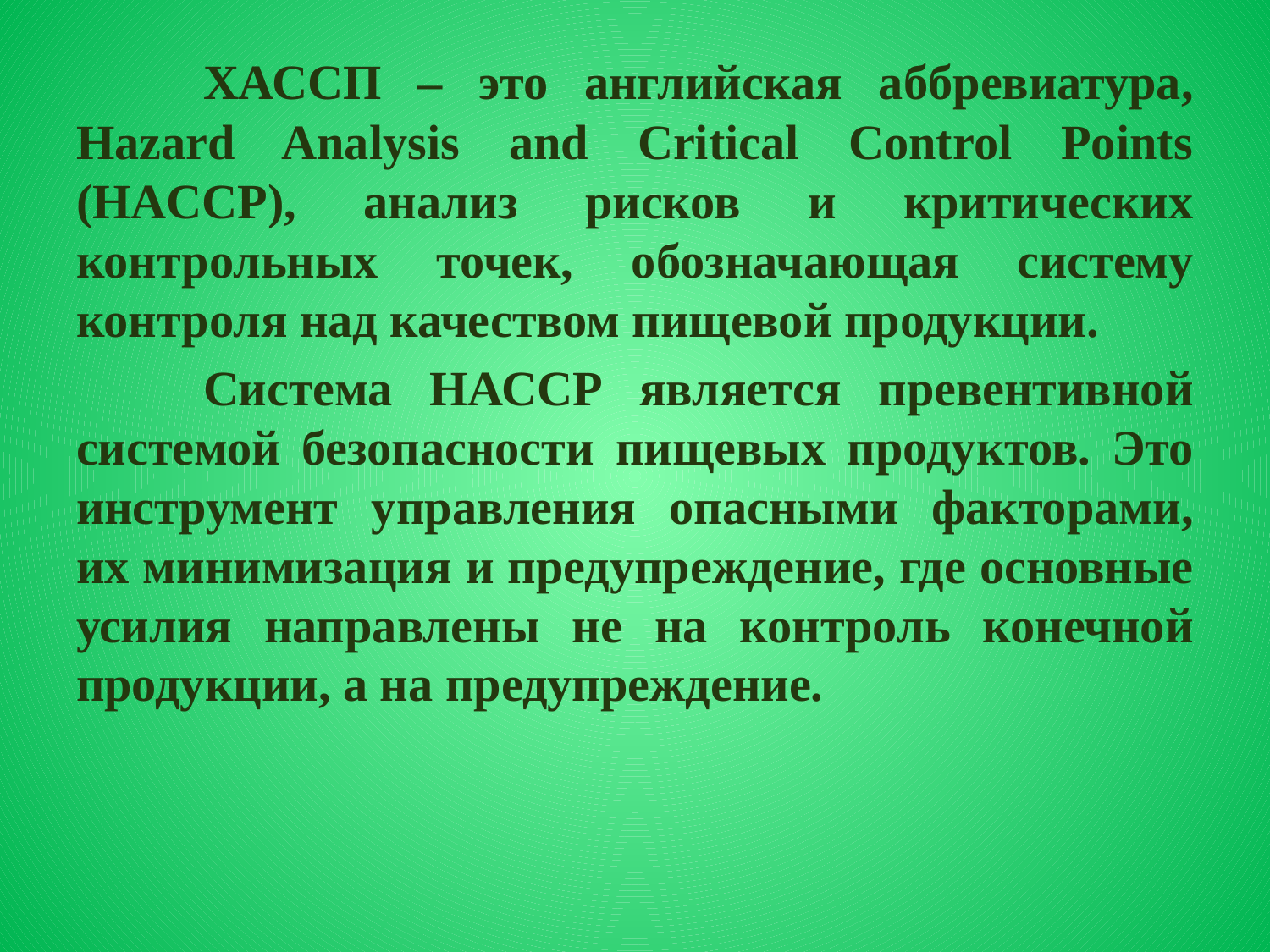

ХАССП – это английская аббревиатура, Hazard Analysis and Critical Control Points (HACCP), анализ рисков и критических контрольных точек, обозначающая систему контроля над качеством пищевой продукции.
	Система НАССР является превентивной системой безопасности пищевых продуктов. Это инструмент управления опасными факторами, их минимизация и предупреждение, где основные усилия направлены не на контроль конечной продукции, а на предупреждение.